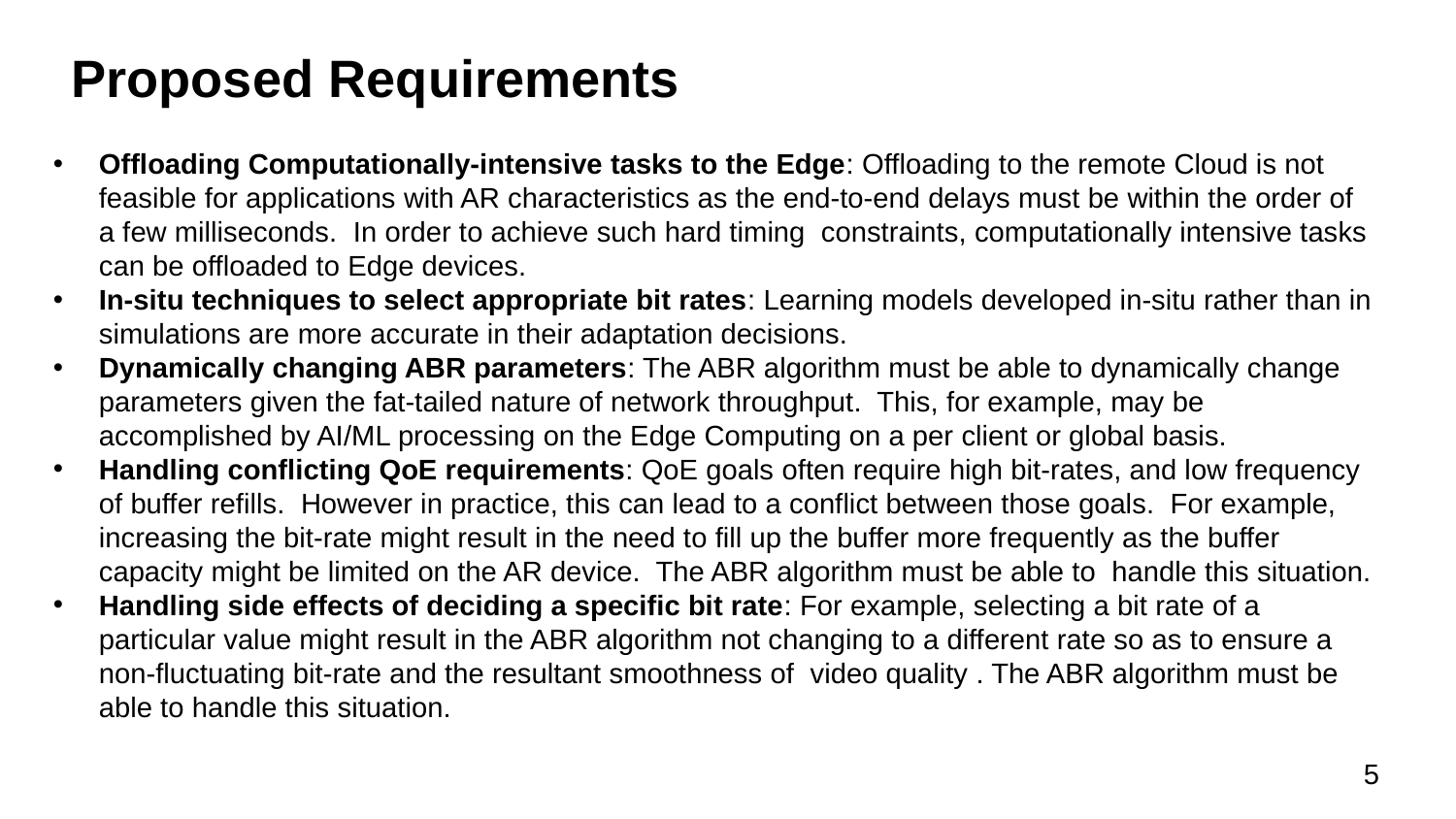

# Proposed Requirements
Offloading Computationally-intensive tasks to the Edge: Offloading to the remote Cloud is not feasible for applications with AR characteristics as the end-to-end delays must be within the order of a few milliseconds.  In order to achieve such hard timing  constraints, computationally intensive tasks can be offloaded to Edge devices.
In-situ techniques to select appropriate bit rates: Learning models developed in-situ rather than in simulations are more accurate in their adaptation decisions.
Dynamically changing ABR parameters: The ABR algorithm must be able to dynamically change parameters given the fat-tailed nature of network throughput.  This, for example, may be accomplished by AI/ML processing on the Edge Computing on a per client or global basis.
Handling conflicting QoE requirements: QoE goals often require high bit-rates, and low frequency of buffer refills.  However in practice, this can lead to a conflict between those goals.  For example, increasing the bit-rate might result in the need to fill up the buffer more frequently as the buffer capacity might be limited on the AR device.  The ABR algorithm must be able to  handle this situation.
Handling side effects of deciding a specific bit rate: For example, selecting a bit rate of a particular value might result in the ABR algorithm not changing to a different rate so as to ensure a non-fluctuating bit-rate and the resultant smoothness of  video quality . The ABR algorithm must be able to handle this situation.
5